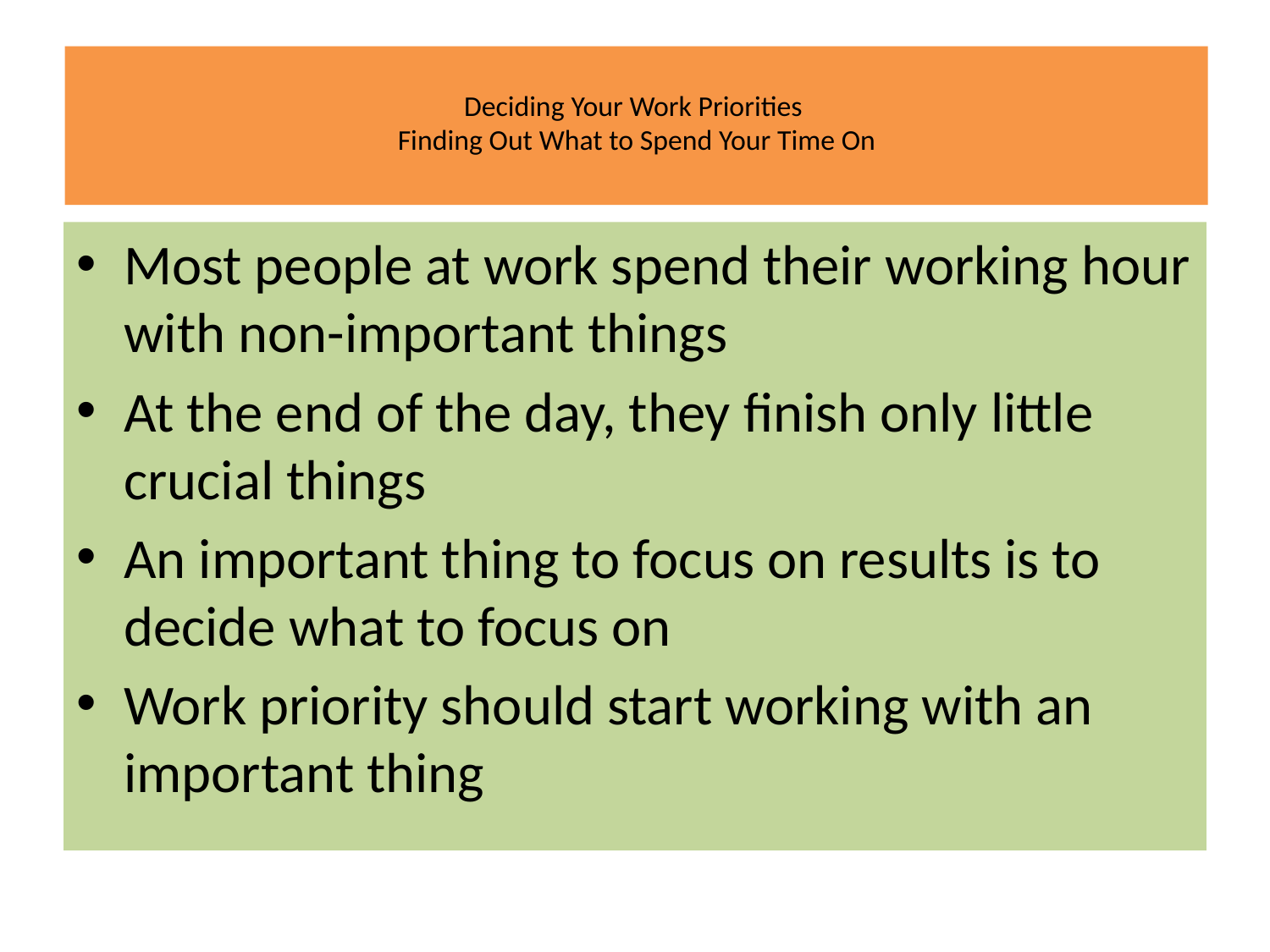

# Deciding Your Work Priorities Finding Out What to Spend Your Time On
Most people at work spend their working hour with non-important things
At the end of the day, they finish only little crucial things
An important thing to focus on results is to decide what to focus on
Work priority should start working with an important thing